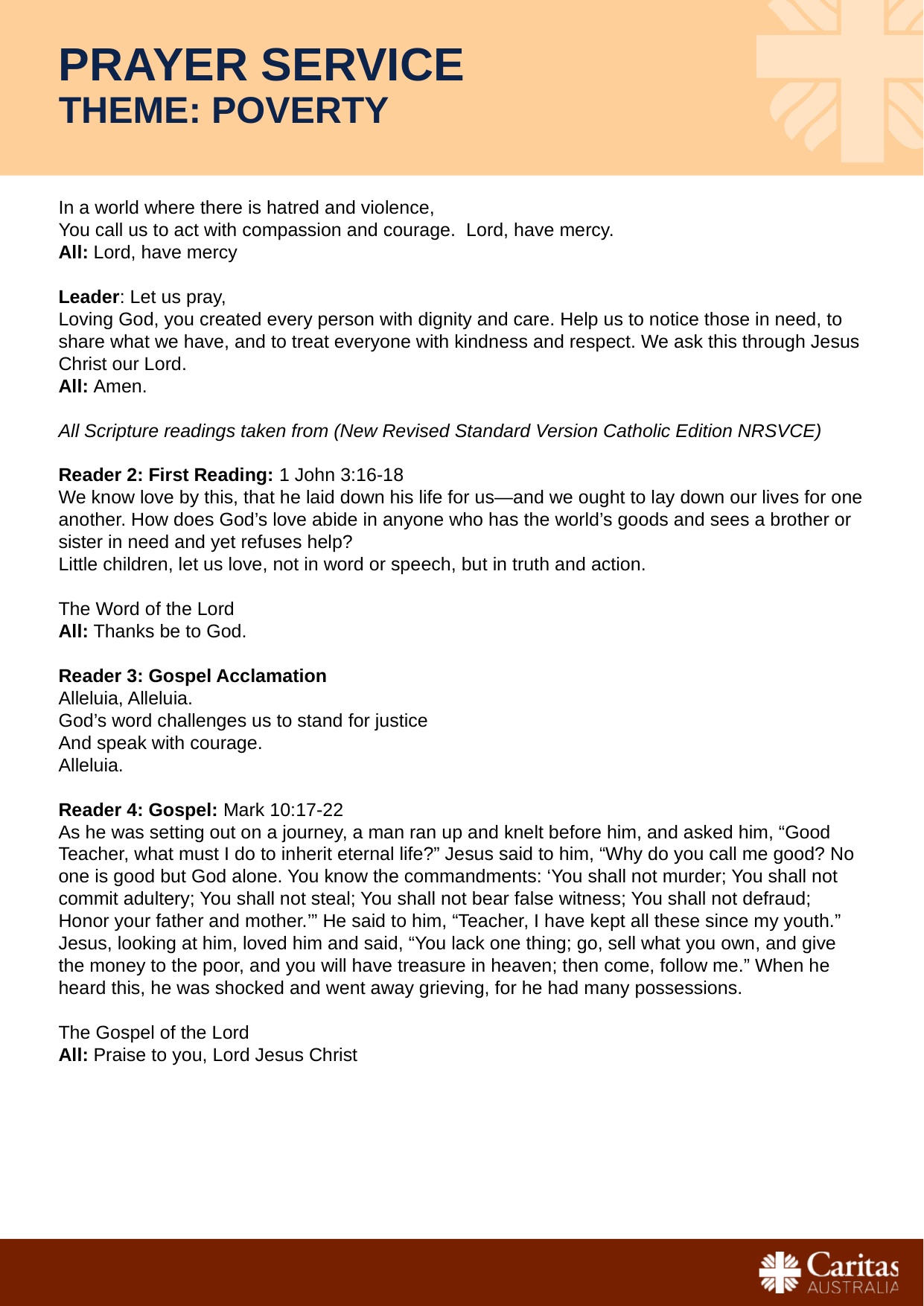

# Prayer Service Theme: Poverty
In a world where there is hatred and violence,
You call us to act with compassion and courage.  Lord, have mercy.
All: Lord, have mercy

Leader: Let us pray,
Loving God, you created every person with dignity and care. Help us to notice those in need, to share what we have, and to treat everyone with kindness and respect. We ask this through Jesus Christ our Lord.
All: Amen.

All Scripture readings taken from (New Revised Standard Version Catholic Edition NRSVCE)

Reader 2: First Reading: 1 John 3:16-18
We know love by this, that he laid down his life for us—and we ought to lay down our lives for one another. How does God’s love abide in anyone who has the world’s goods and sees a brother or sister in need and yet refuses help?
Little children, let us love, not in word or speech, but in truth and action.

The Word of the Lord
All: Thanks be to God.

Reader 3: Gospel Acclamation
Alleluia, Alleluia.
God’s word challenges us to stand for justice
And speak with courage.
Alleluia.

Reader 4: Gospel: Mark 10:17-22
As he was setting out on a journey, a man ran up and knelt before him, and asked him, “Good Teacher, what must I do to inherit eternal life?” Jesus said to him, “Why do you call me good? No one is good but God alone. You know the commandments: ‘You shall not murder; You shall not commit adultery; You shall not steal; You shall not bear false witness; You shall not defraud; Honor your father and mother.’” He said to him, “Teacher, I have kept all these since my youth.” Jesus, looking at him, loved him and said, “You lack one thing; go, sell what you own, and give the money to the poor, and you will have treasure in heaven; then come, follow me.” When he heard this, he was shocked and went away grieving, for he had many possessions.

The Gospel of the Lord
All: Praise to you, Lord Jesus Christ